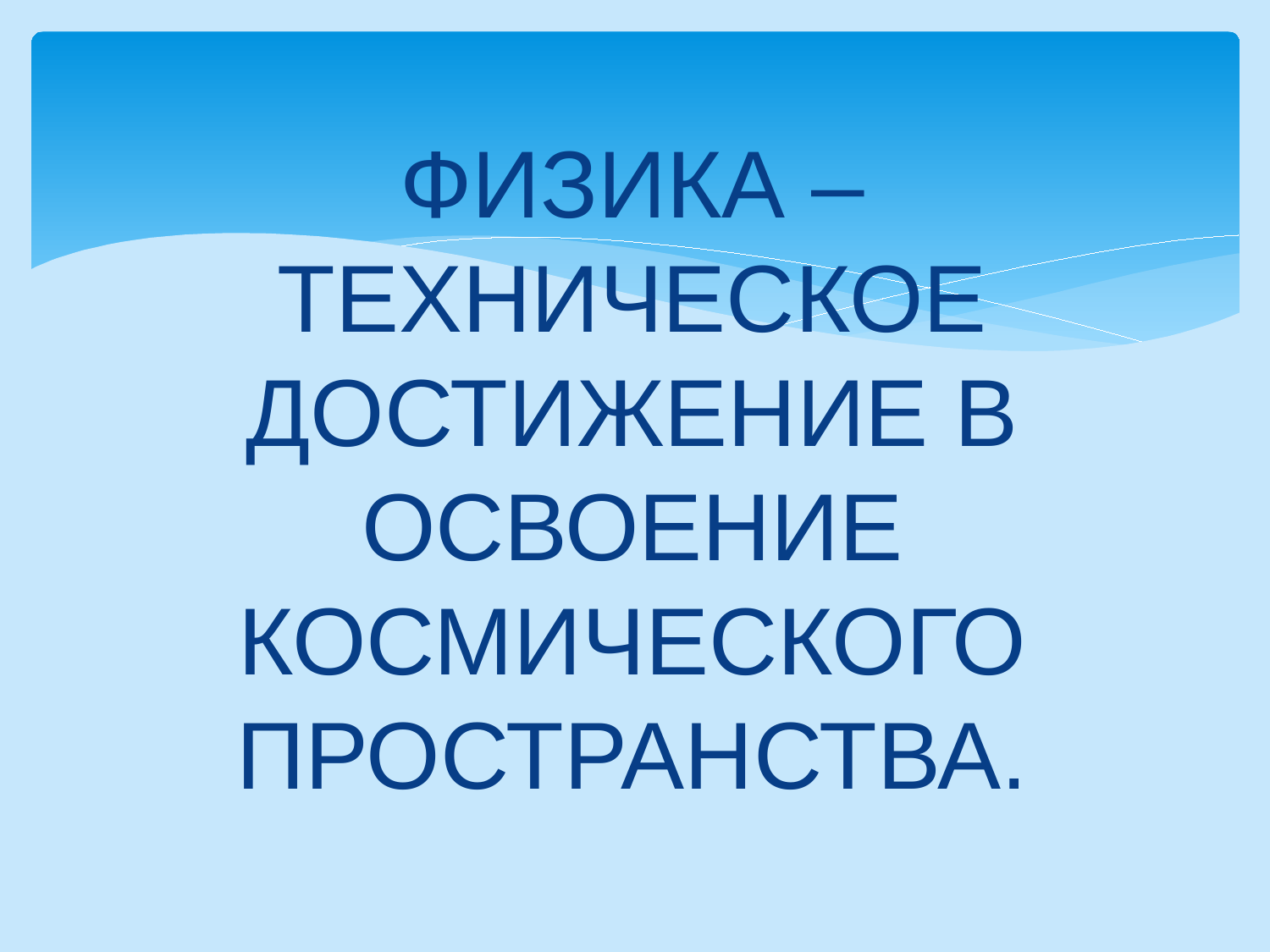

ФИЗИКА – ТЕХНИЧЕСКОЕ ДОСТИЖЕНИЕ В ОСВОЕНИЕ КОСМИЧЕСКОГО ПРОСТРАНСТВА.